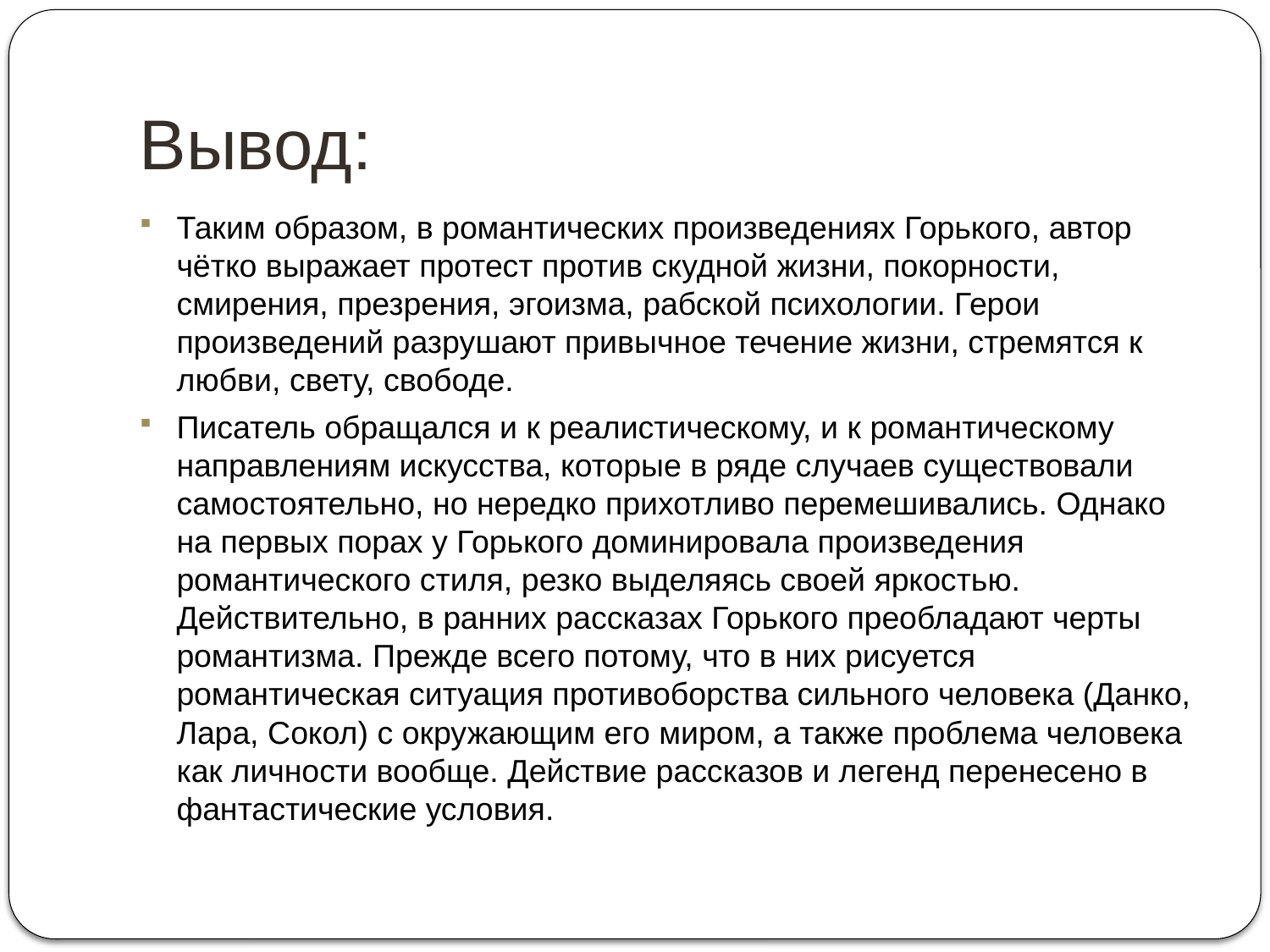

# Вывод:
Таким образом, в романтических произведениях Горького, автор чётко выражает протест против скудной жизни, покорности, смирения, презрения, эгоизма, рабской психологии. Герои произведений разрушают привычное течение жизни, стремятся к любви, свету, свободе.
Писатель обращался и к реалистическому, и к романтическому направлениям искусства, которые в ряде случаев существовали самостоятельно, но нередко прихотливо перемешивались. Однако на первых порах у Горького доминировала произведения романтического стиля, резко выделяясь своей яркостью. 
Действительно, в ранних рассказах Горького преобладают черты романтизма. Прежде всего потому, что в них рисуется романтическая ситуация противоборства сильного человека (Данко, Лара, Сокол) с окружающим его миром, а также проблема человека как личности вообще. Действие рассказов и легенд перенесено в фантастические условия.